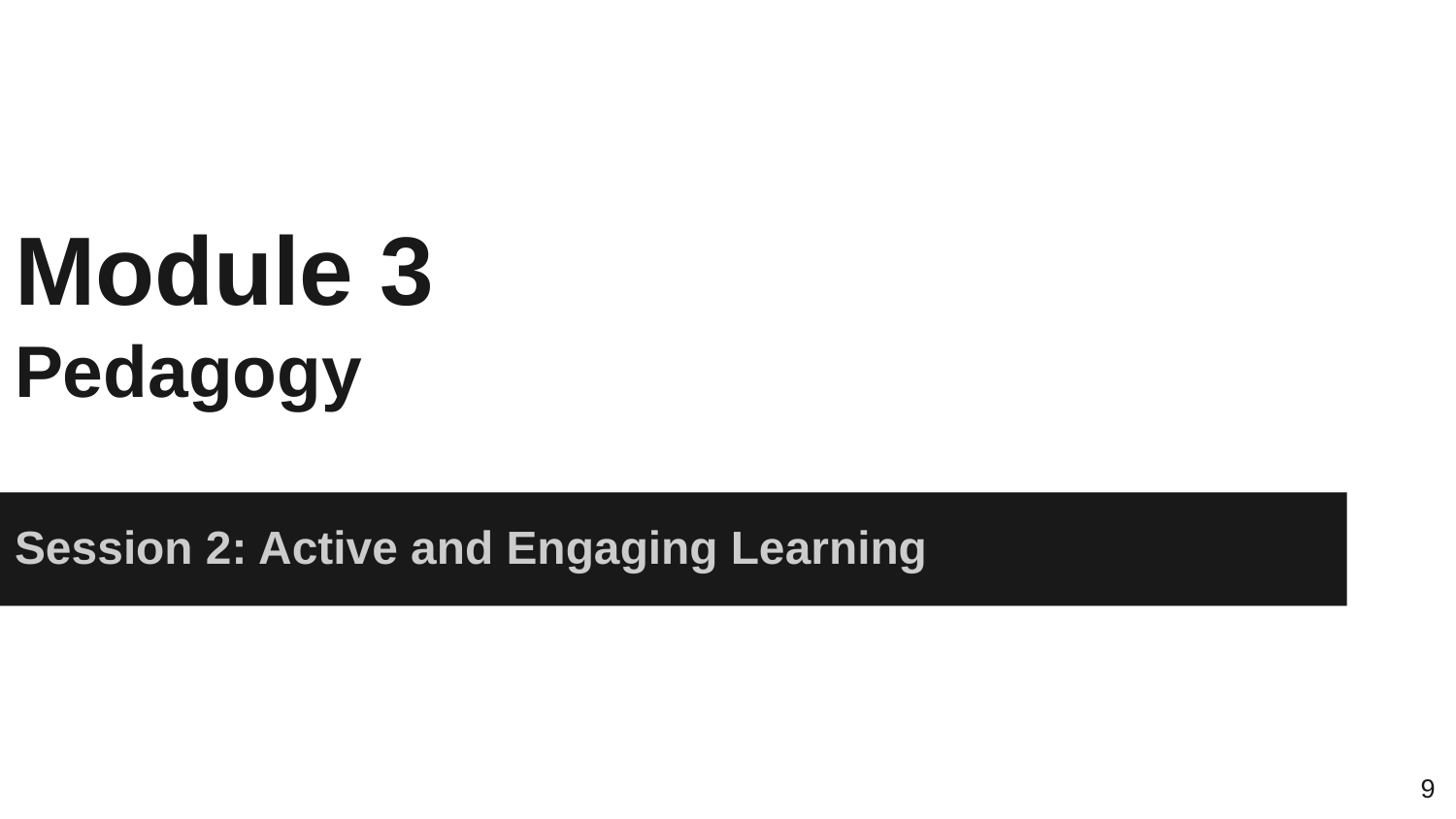

# Module 3
Pedagogy
Session 2: Active and Engaging Learning
9